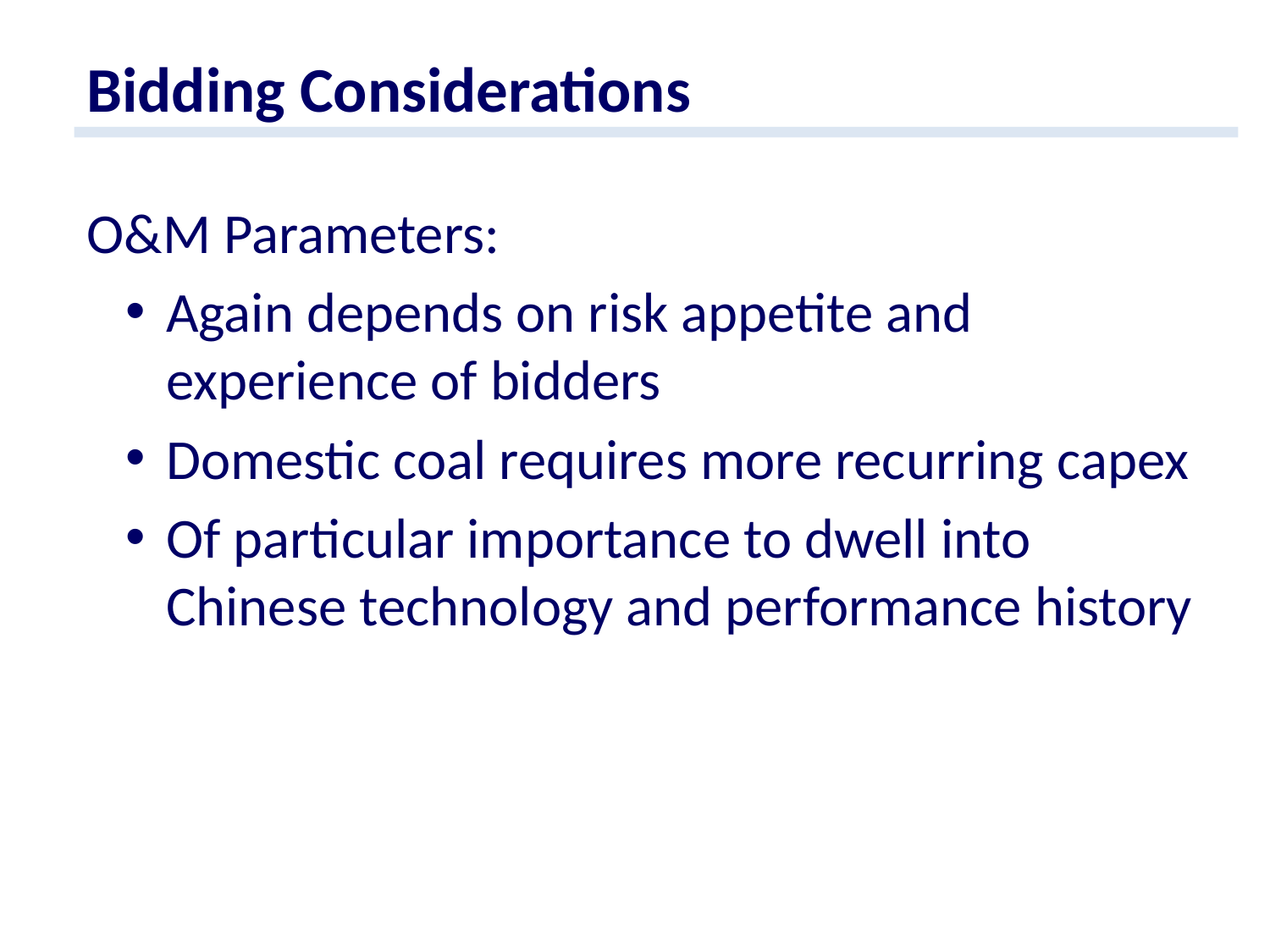

Bidding Considerations

O&M Parameters:
Again depends on risk appetite and experience of bidders
Domestic coal requires more recurring capex
Of particular importance to dwell into Chinese technology and performance history